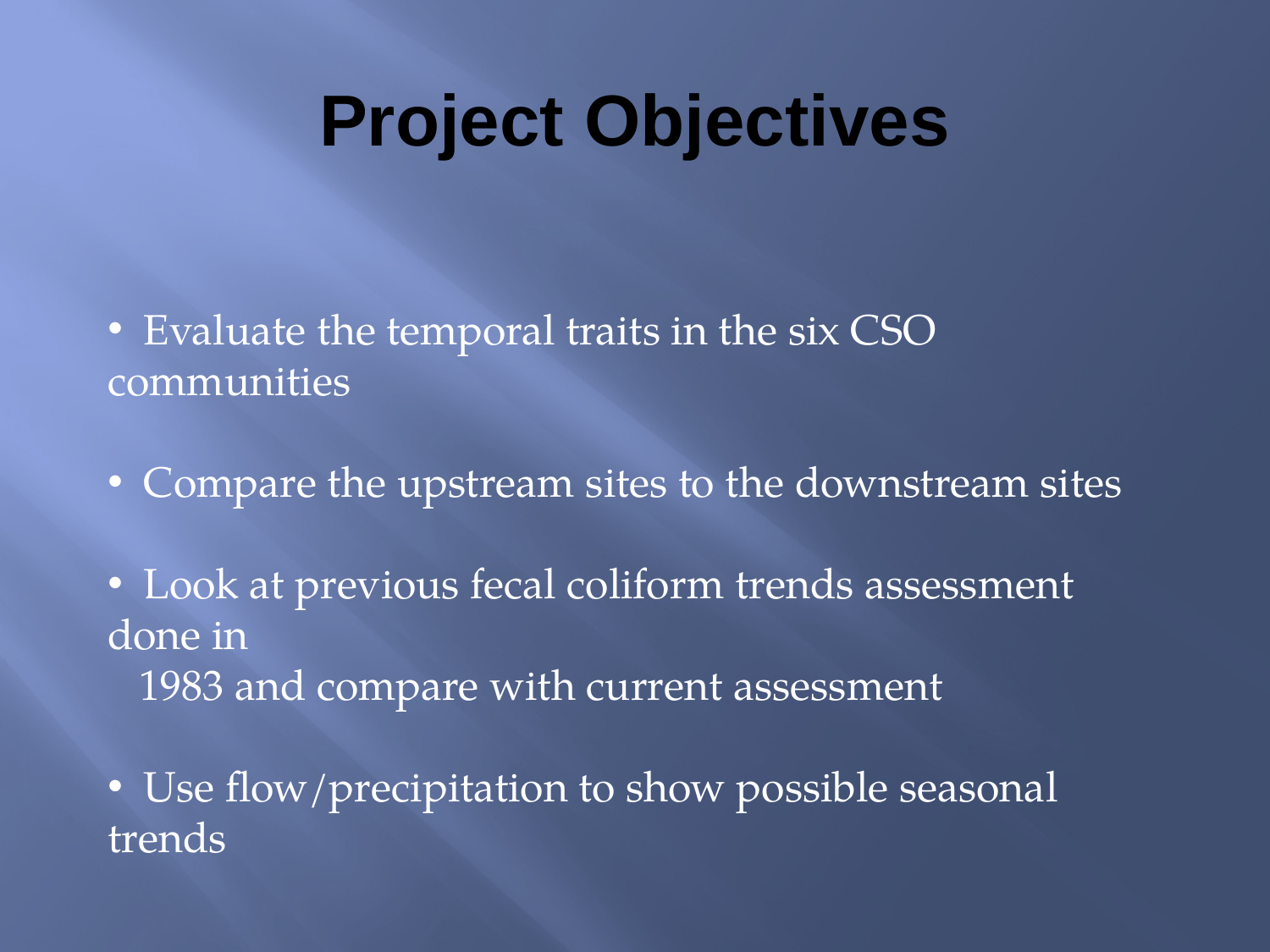

# Project Objectives
  Evaluate the temporal traits in the six CSO communities

  Compare the upstream sites to the downstream sites

  Look at previous fecal coliform trends assessment done in
   1983 and compare with current assessment

  Use flow/precipitation to show possible seasonal trends